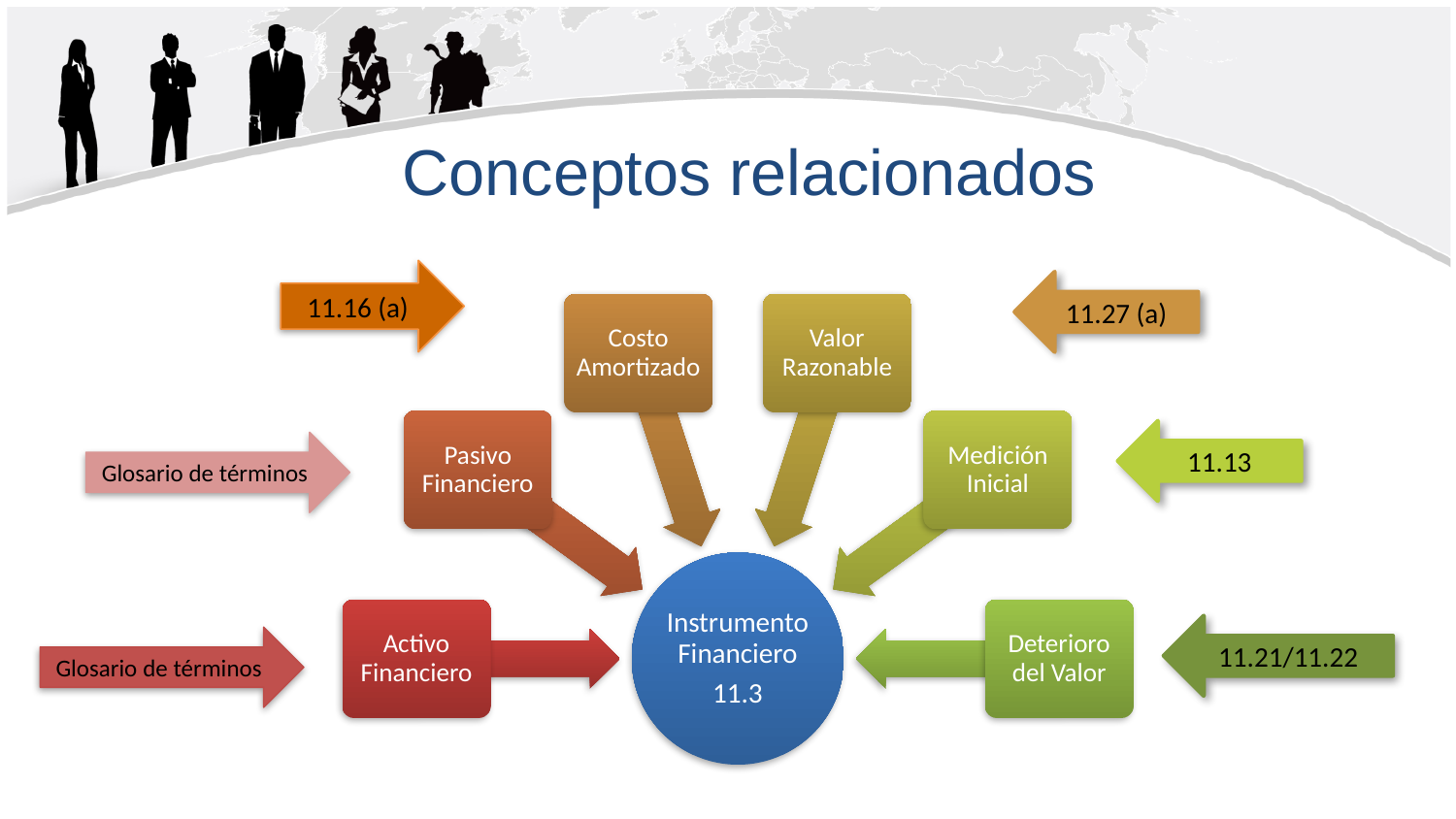

# Conceptos relacionados
11.16 (a)
11.27 (a)
Instrumento Financiero
11.3
Activo Financiero
Pasivo Financiero
Costo Amortizado
Valor Razonable
Medición Inicial
Deterioro del Valor
11.13
Glosario de términos
11.21/11.22
Glosario de términos